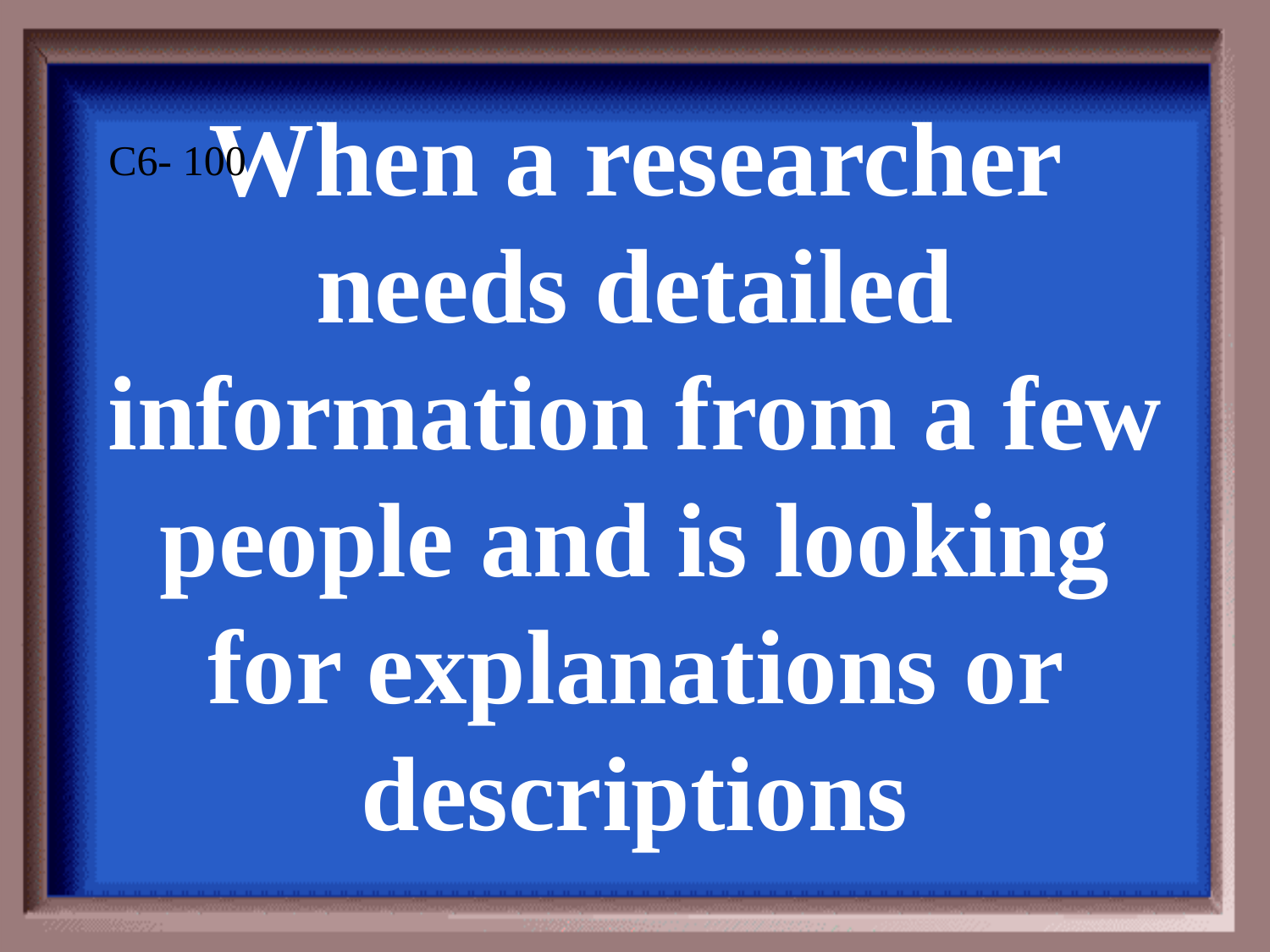

When a researcher needs detailed information from a few people and is looking for explanations or descriptions
C6- 100